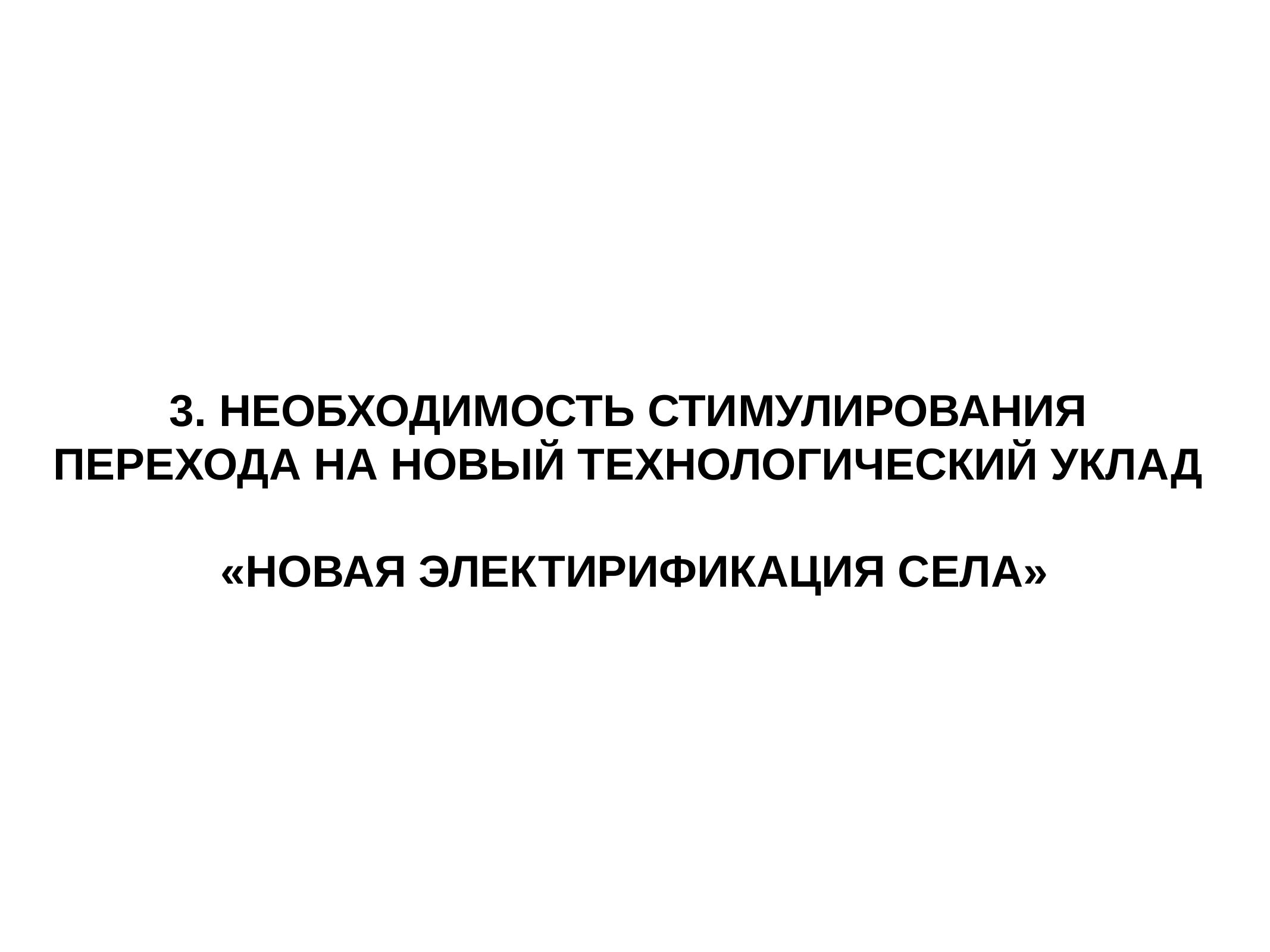

3. НЕОБХОДИМОСТЬ СТИМУЛИРОВАНИЯ
ПЕРЕХОДА НА НОВЫЙ ТЕХНОЛОГИЧЕСКИЙ УКЛАД

«НОВАЯ ЭЛЕКТИРИФИКАЦИЯ СЕЛА»